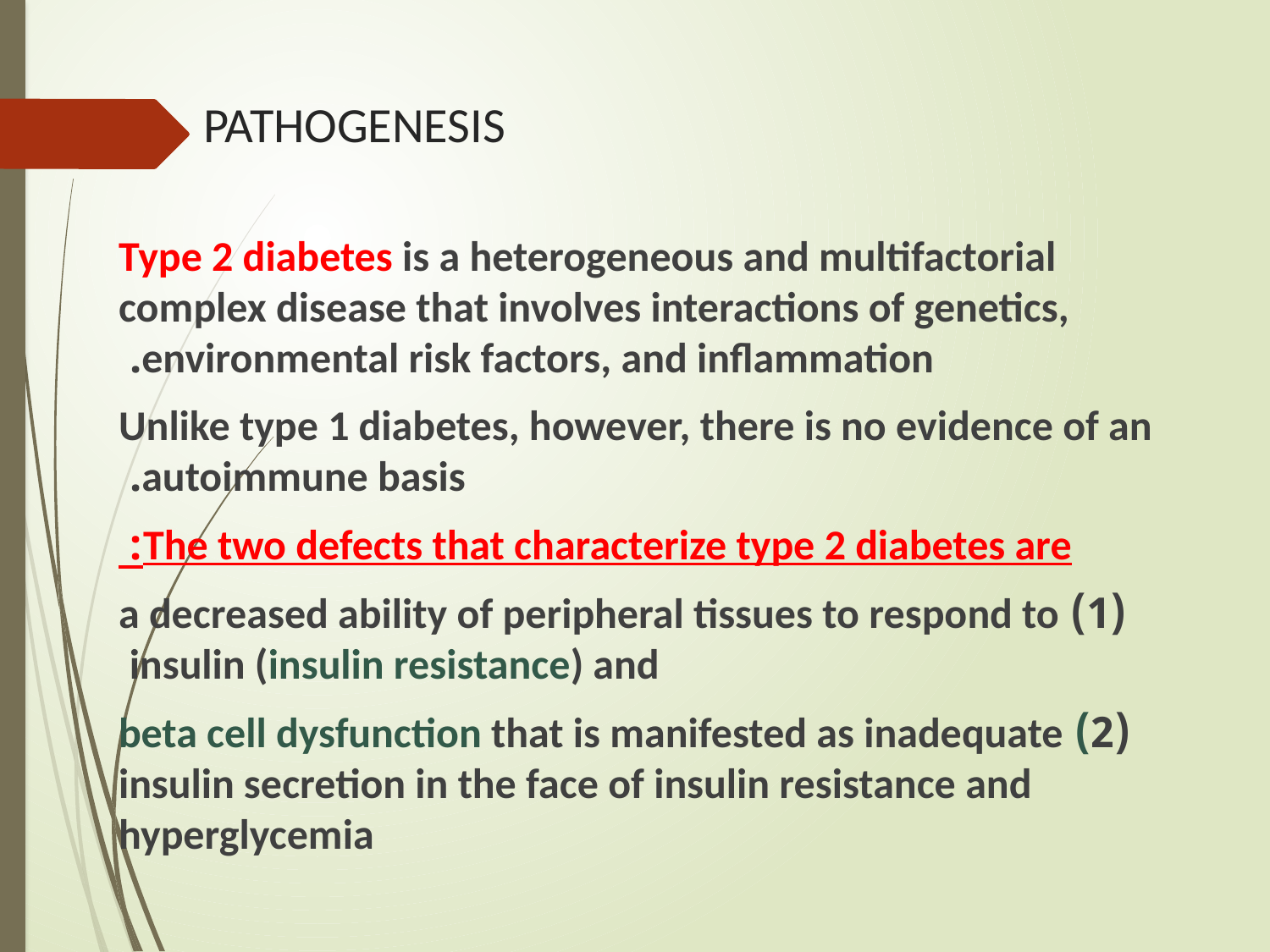

# PATHOGENESIS
Type 2 diabetes is a heterogeneous and multifactorial complex disease that involves interactions of genetics, environmental risk factors, and inflammation.
Unlike type 1 diabetes, however, there is no evidence of an autoimmune basis.
The two defects that characterize type 2 diabetes are:
(1) a decreased ability of peripheral tissues to respond to insulin (insulin resistance) and
 (2) beta cell dysfunction that is manifested as inadequate insulin secretion in the face of insulin resistance and hyperglycemia